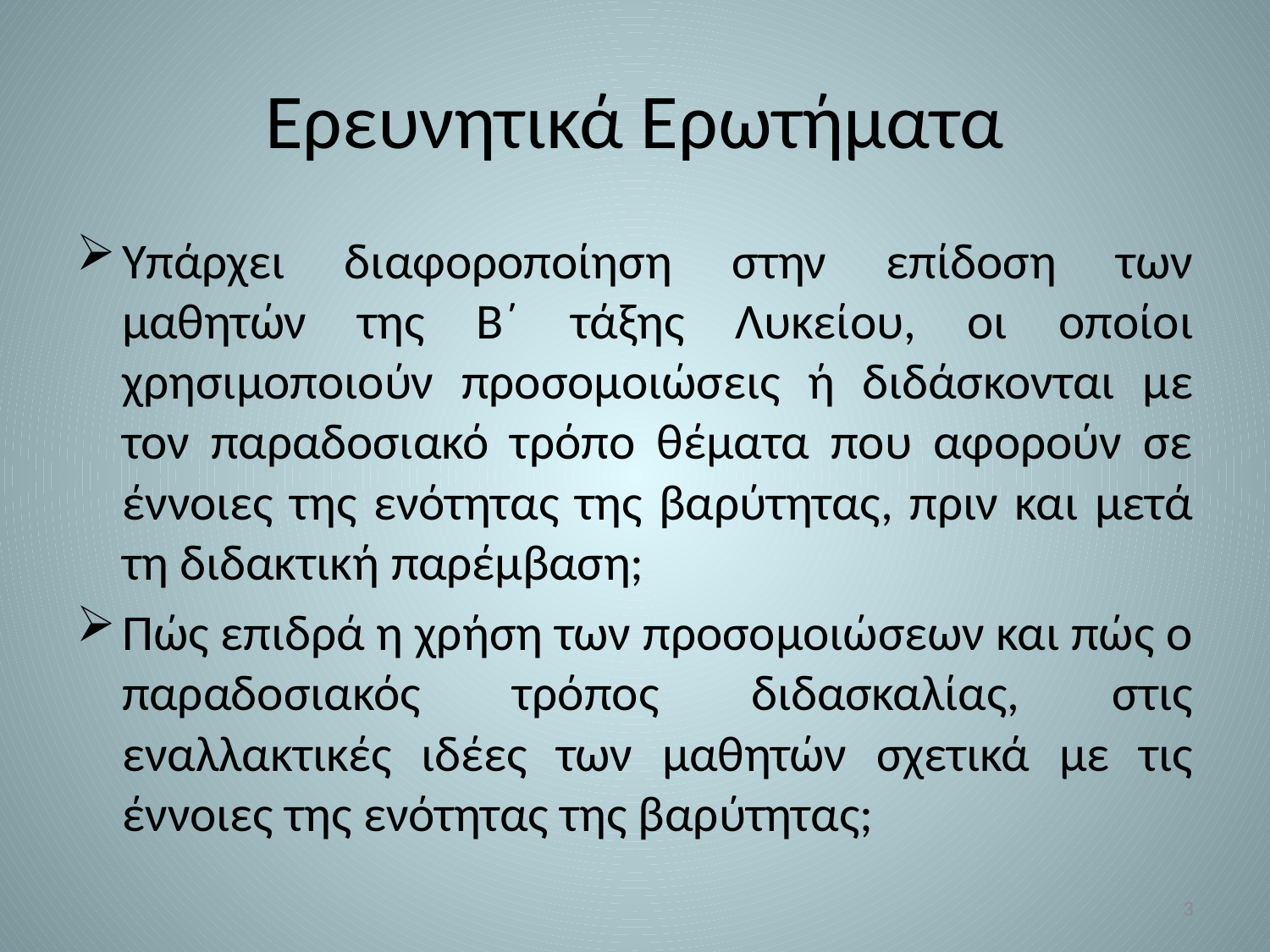

# Ερευνητικά Ερωτήματα
Υπάρχει διαφοροποίηση στην επίδοση των μαθητών της B΄ τάξης Λυκείου, οι οποίοι χρησιμοποιούν προσομοιώσεις ή διδάσκονται με τον παραδοσιακό τρόπο θέματα που αφορούν σε έννοιες της ενότητας της βαρύτητας, πριν και μετά τη διδακτική παρέμβαση;
Πώς επιδρά η χρήση των προσομοιώσεων και πώς ο παραδοσιακός τρόπος διδασκαλίας, στις εναλλακτικές ιδέες των μαθητών σχετικά με τις έννοιες της ενότητας της βαρύτητας;

3